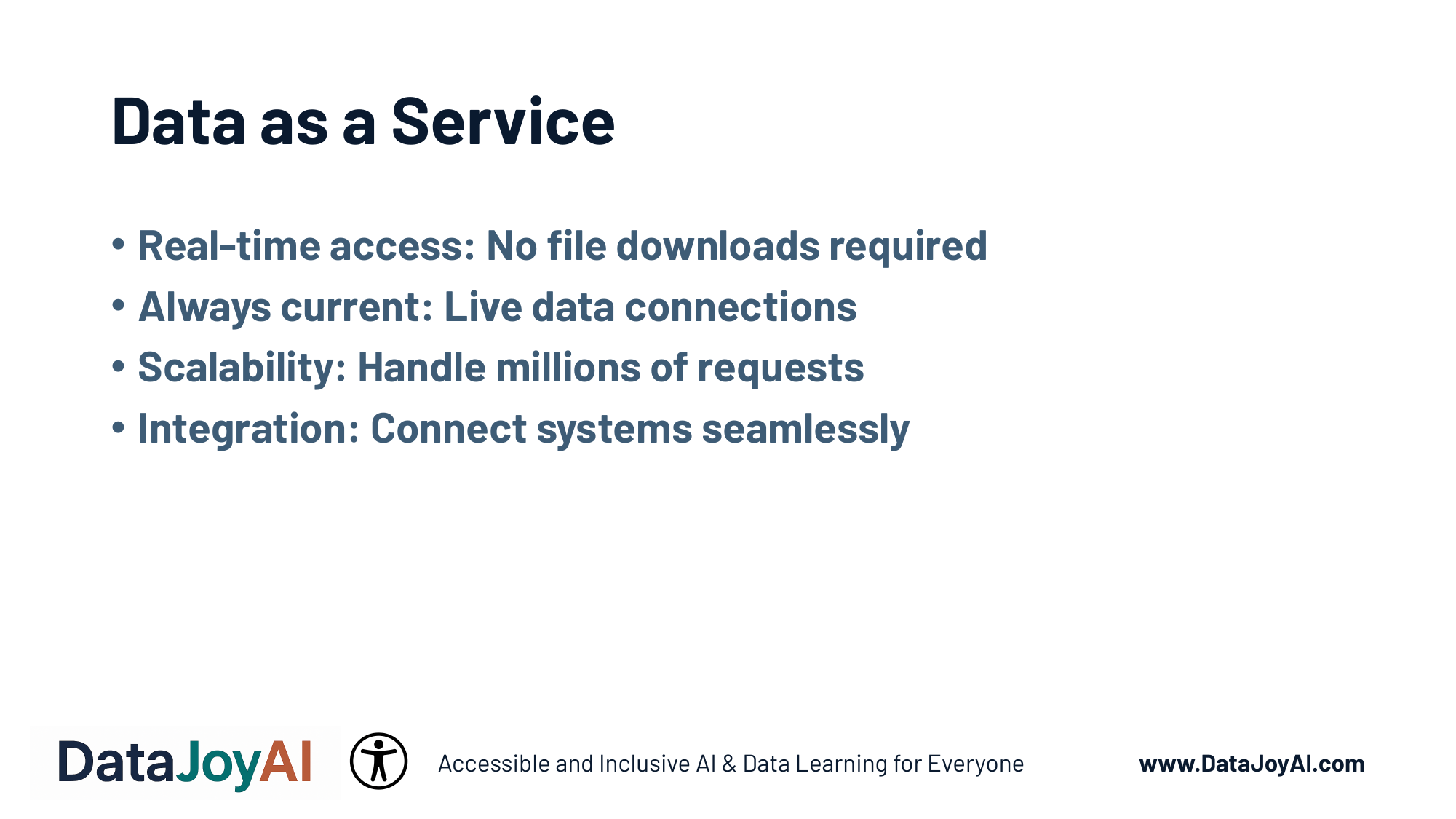

# Data as a Service
Real-time access: No file downloads required
Always current: Live data connections
Scalability: Handle millions of requests
Integration: Connect systems seamlessly